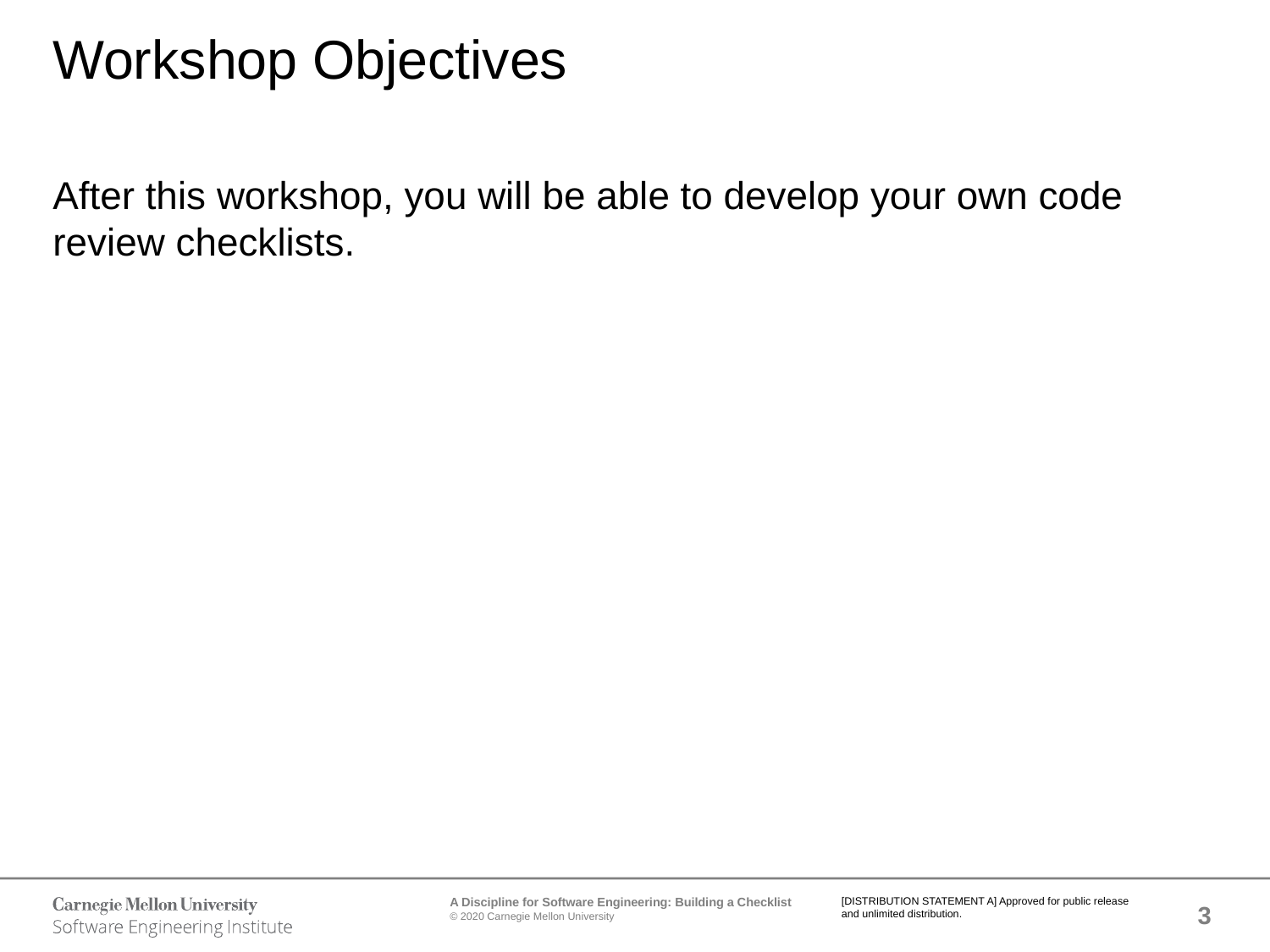

# Workshop Objectives
After this workshop, you will be able to develop your own code review checklists.